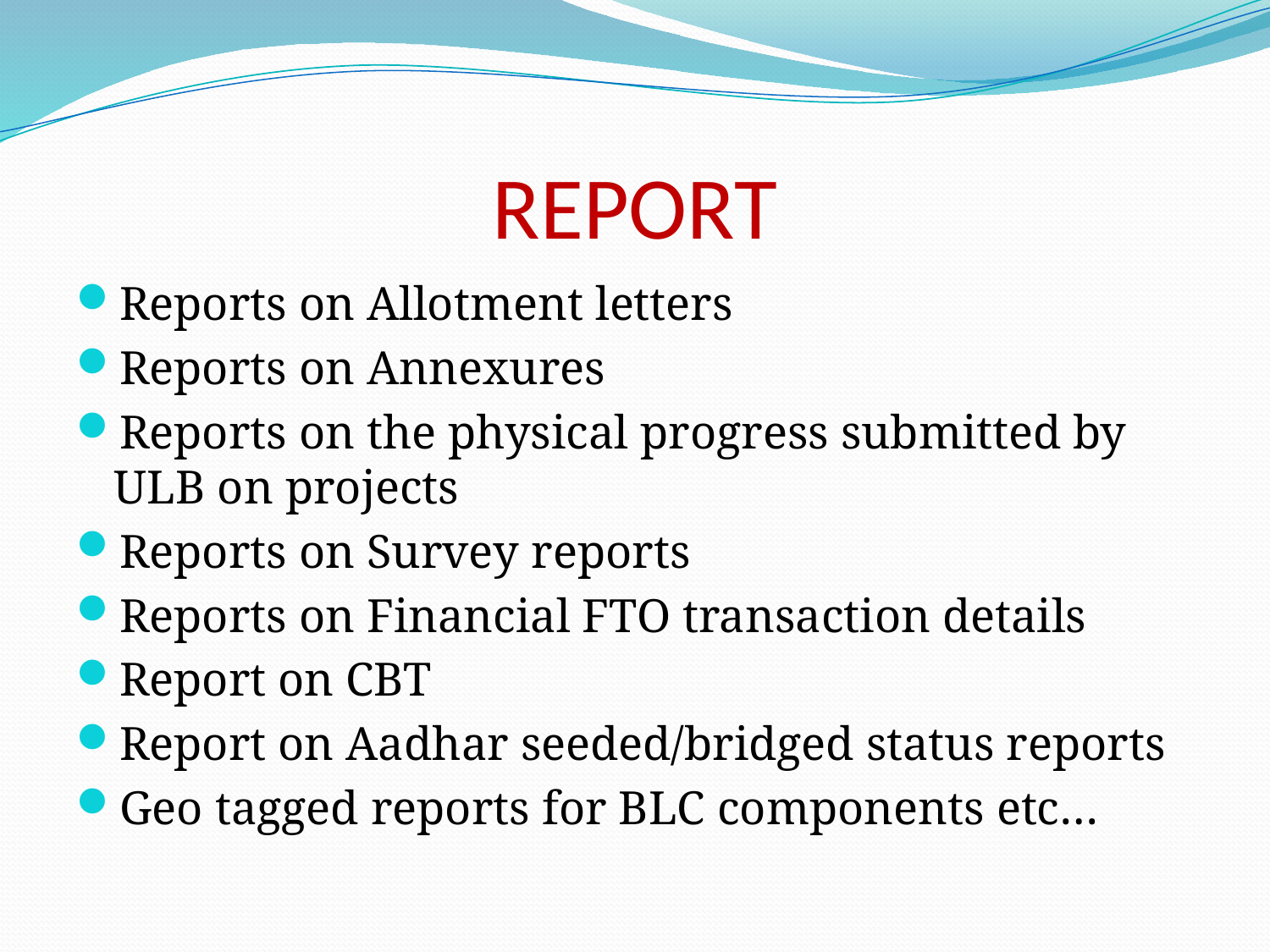

# REPORT
Reports on Allotment letters
Reports on Annexures
Reports on the physical progress submitted by ULB on projects
Reports on Survey reports
Reports on Financial FTO transaction details
Report on CBT
Report on Aadhar seeded/bridged status reports
Geo tagged reports for BLC components etc…